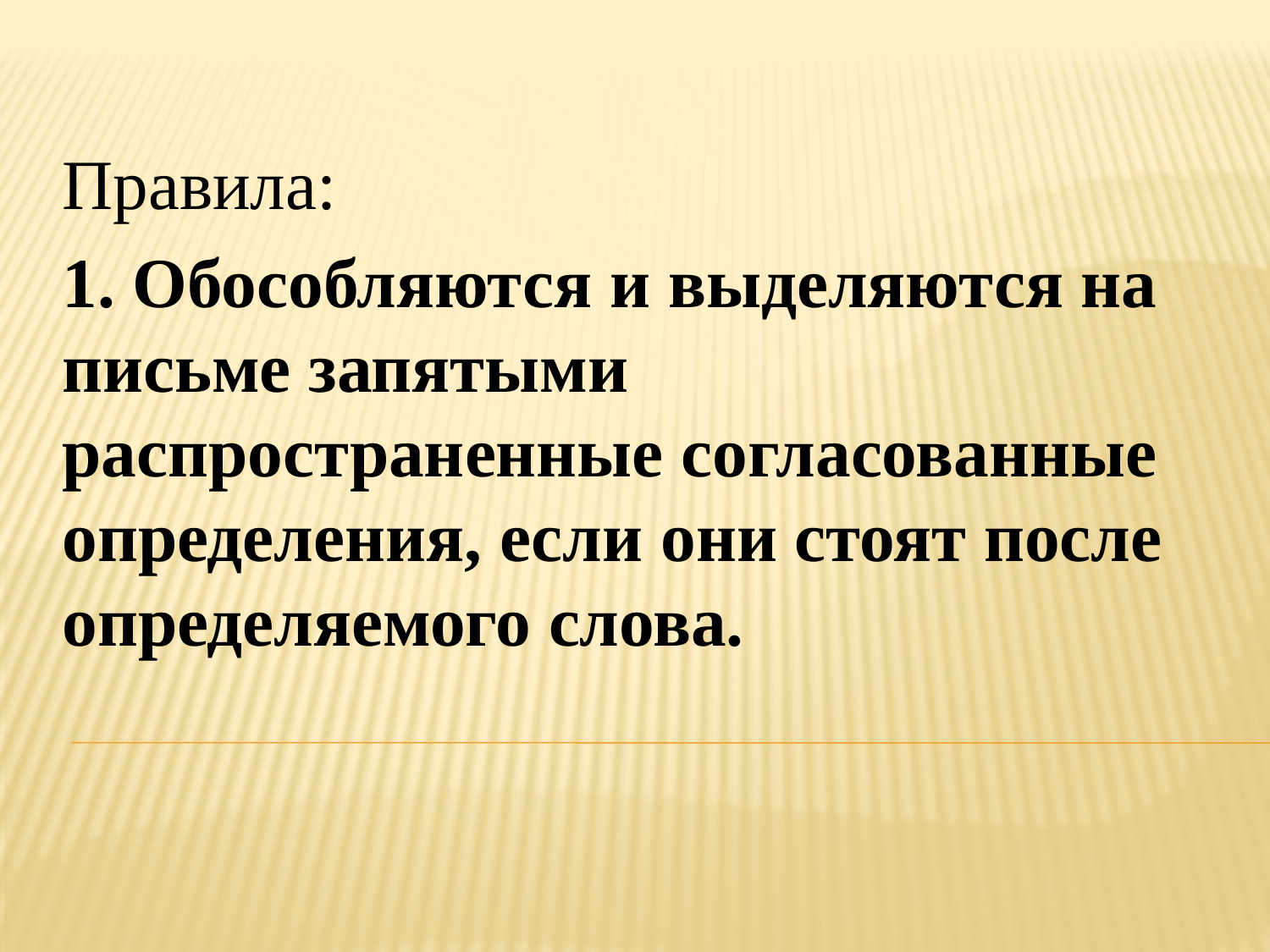

Правила:
1. Обособляются и выделяются на письме запятыми распространенные согласованные определения, если они стоят после определяемого слова.